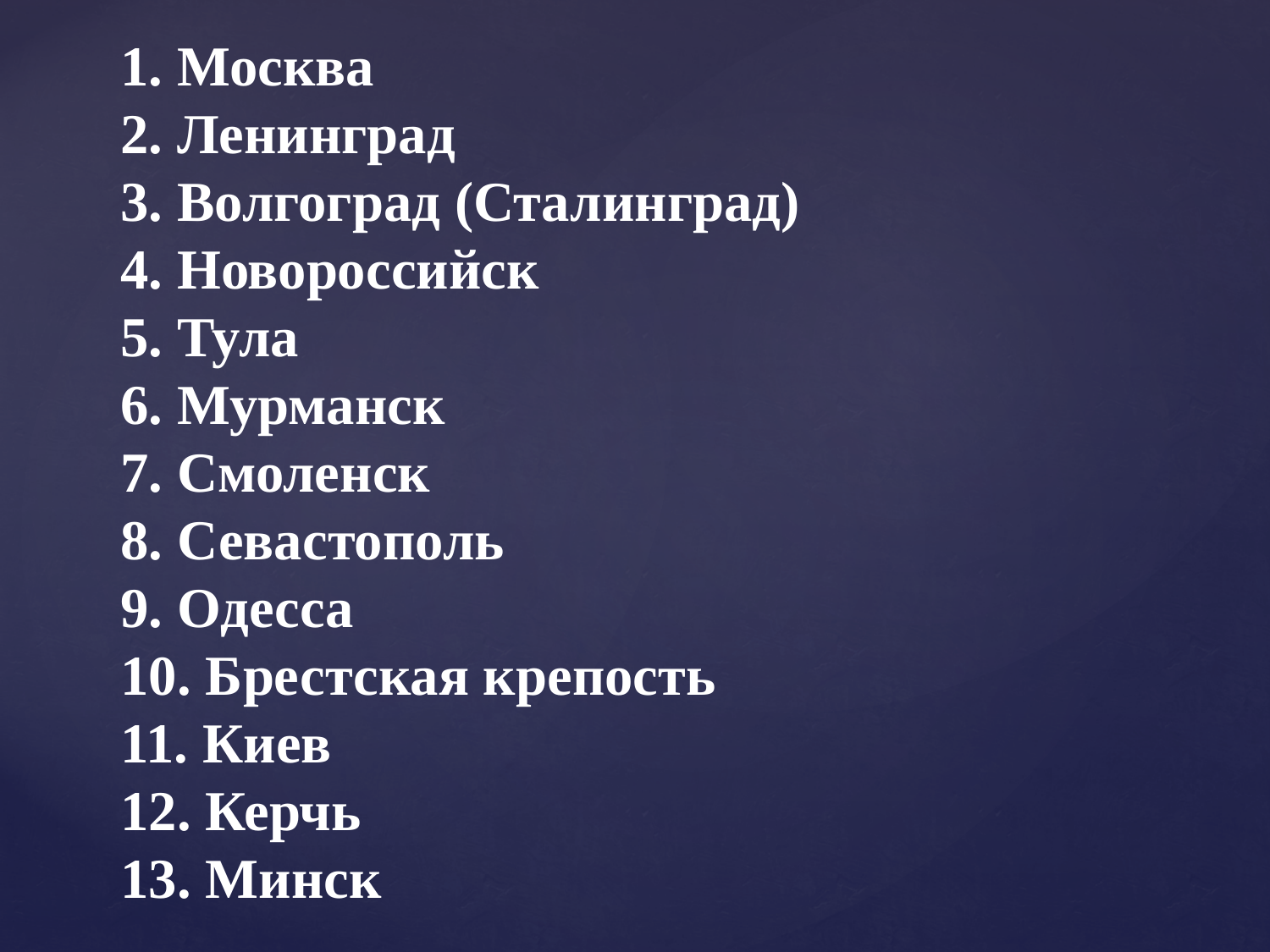

# 1. Москва 2. Ленинград 3. Волгоград (Сталинград) 4. Новороссийск 5. Тула 6. Мурманск 7. Смоленск 8. Севастополь 9. Одесса 10. Брестская крепость 11. Киев 12. Керчь 13. Минск